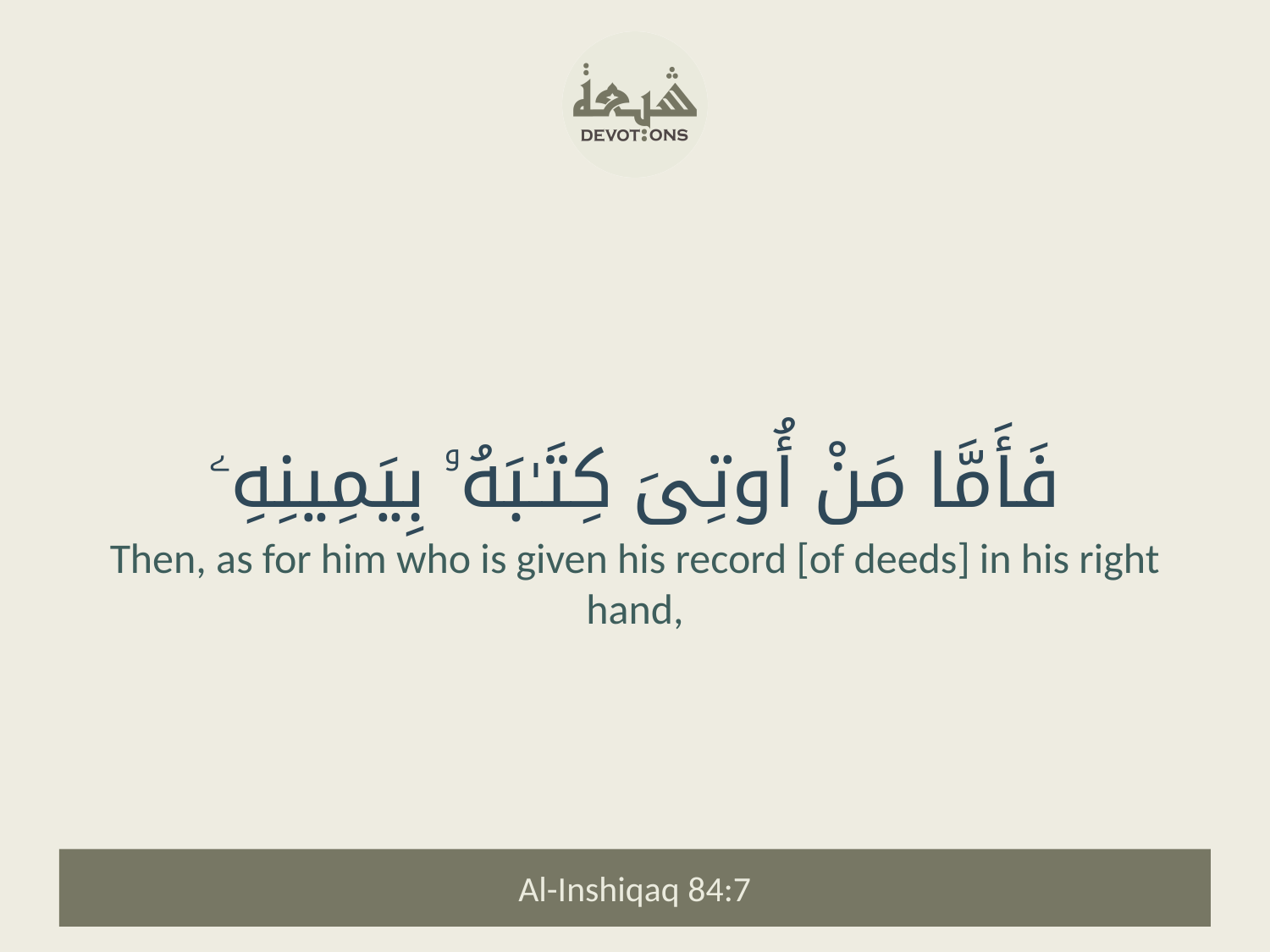

فَأَمَّا مَنْ أُوتِىَ كِتَـٰبَهُۥ بِيَمِينِهِۦ
Then, as for him who is given his record [of deeds] in his right hand,
Al-Inshiqaq 84:7